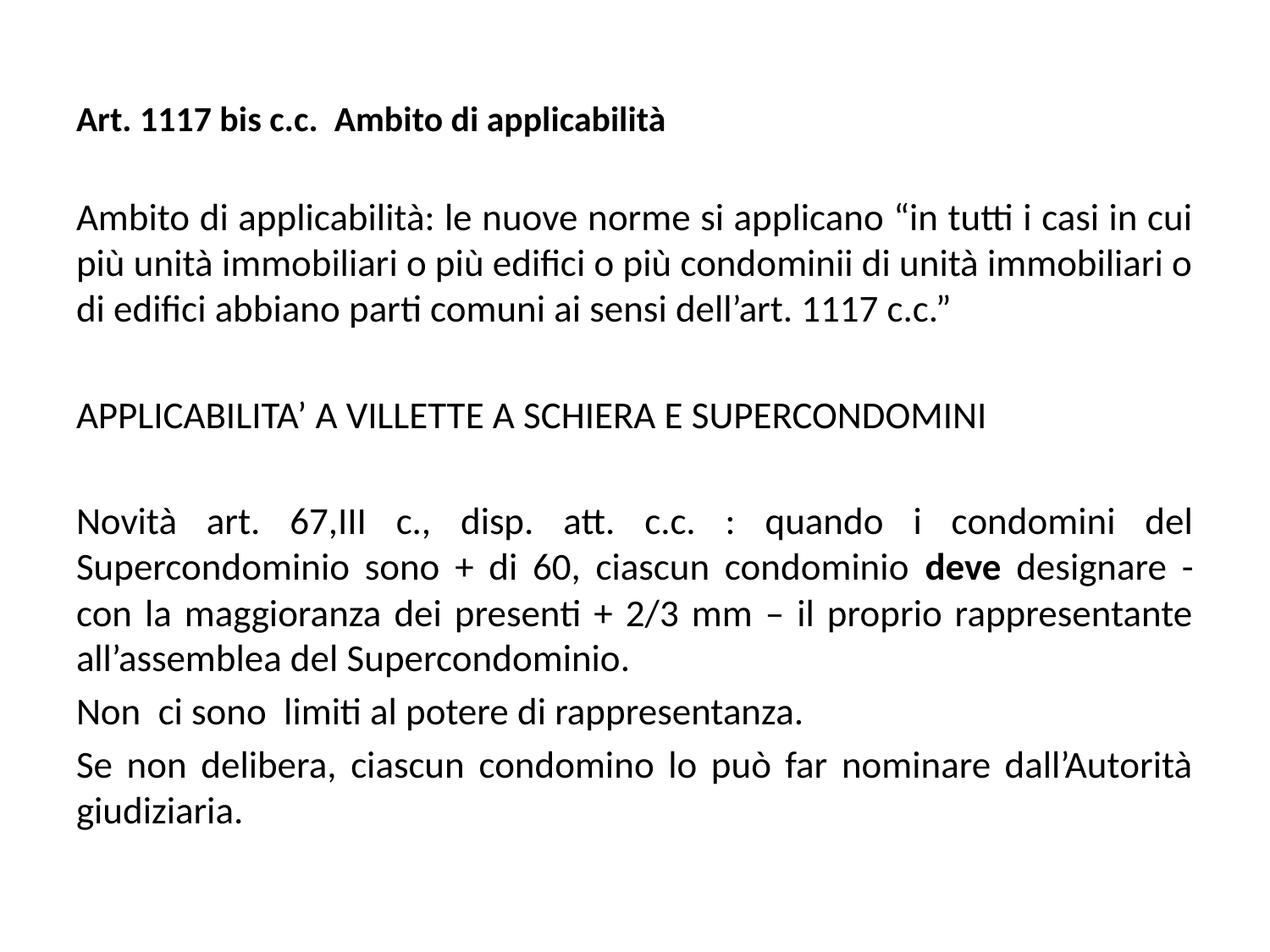

# Art. 1117 bis c.c.  Ambito di applicabilità
Ambito di applicabilità: le nuove norme si applicano “in tutti i casi in cui più unità immobiliari o più edifici o più condominii di unità immobiliari o di edifici abbiano parti comuni ai sensi dell’art. 1117 c.c.”

APPLICABILITA’ A VILLETTE A SCHIERA E SUPERCONDOMINI

Novità art. 67,III c., disp. att. c.c. : quando i condomini del Supercondominio sono + di 60, ciascun condominio deve designare - con la maggioranza dei presenti + 2/3 mm – il proprio rappresentante all’assemblea del Supercondominio.
Non  ci sono  limiti al potere di rappresentanza.
Se non delibera, ciascun condomino lo può far nominare dall’Autorità giudiziaria.